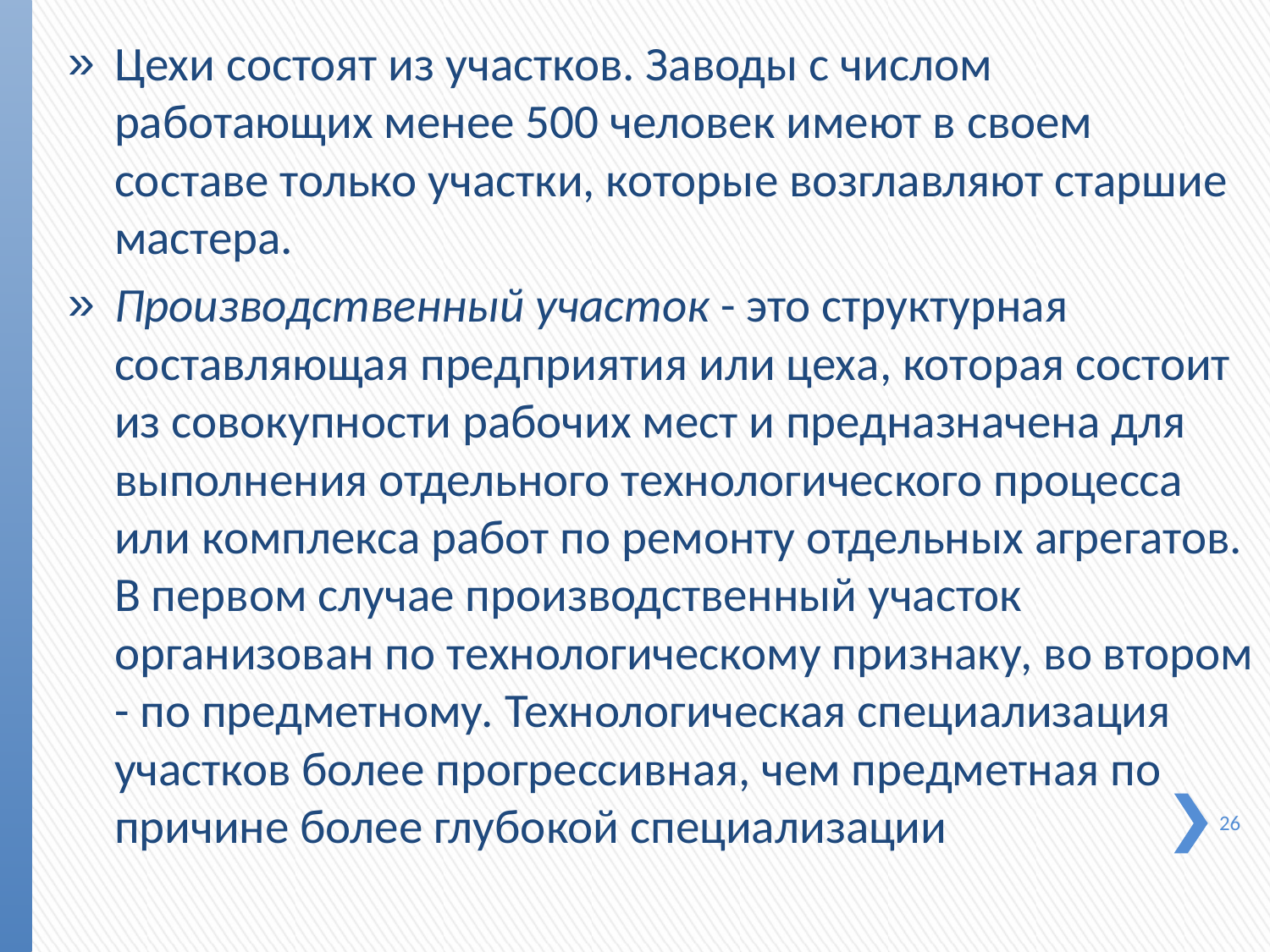

Цехи состоят из участков. Заводы с числом работающих менее 500 человек имеют в своем составе только участки, ко­торые возглавляют старшие мастера.
Производственный участок - это структурная составляю­щая предприятия или цеха, которая состоит из совокупности рабочих мест и предназначена для выполнения отдельного технологического процесса или комплекса работ по ремонту отдельных агрегатов. В первом случае производственный уча­сток организован по технологическому признаку, во втором - по предметному. Технологическая специализация участков более прогрессивная, чем предметная по причине более глу­бокой специализации
26